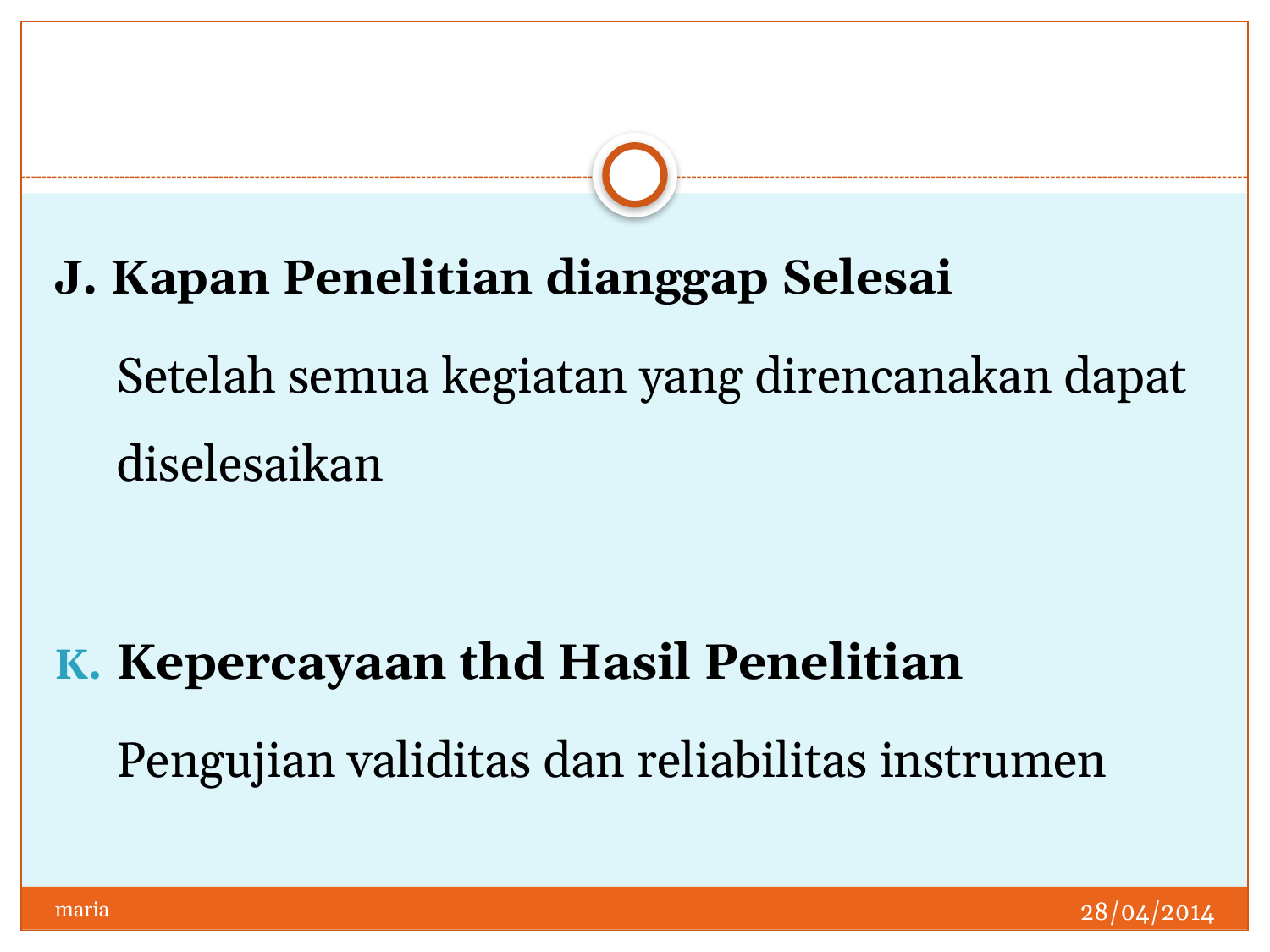

#
J. Kapan Penelitian dianggap Selesai
Setelah semua kegiatan yang direncanakan dapat diselesaikan

Kepercayaan thd Hasil Penelitian
Pengujian validitas dan reliabilitas instrumen
28/04/2014
maria